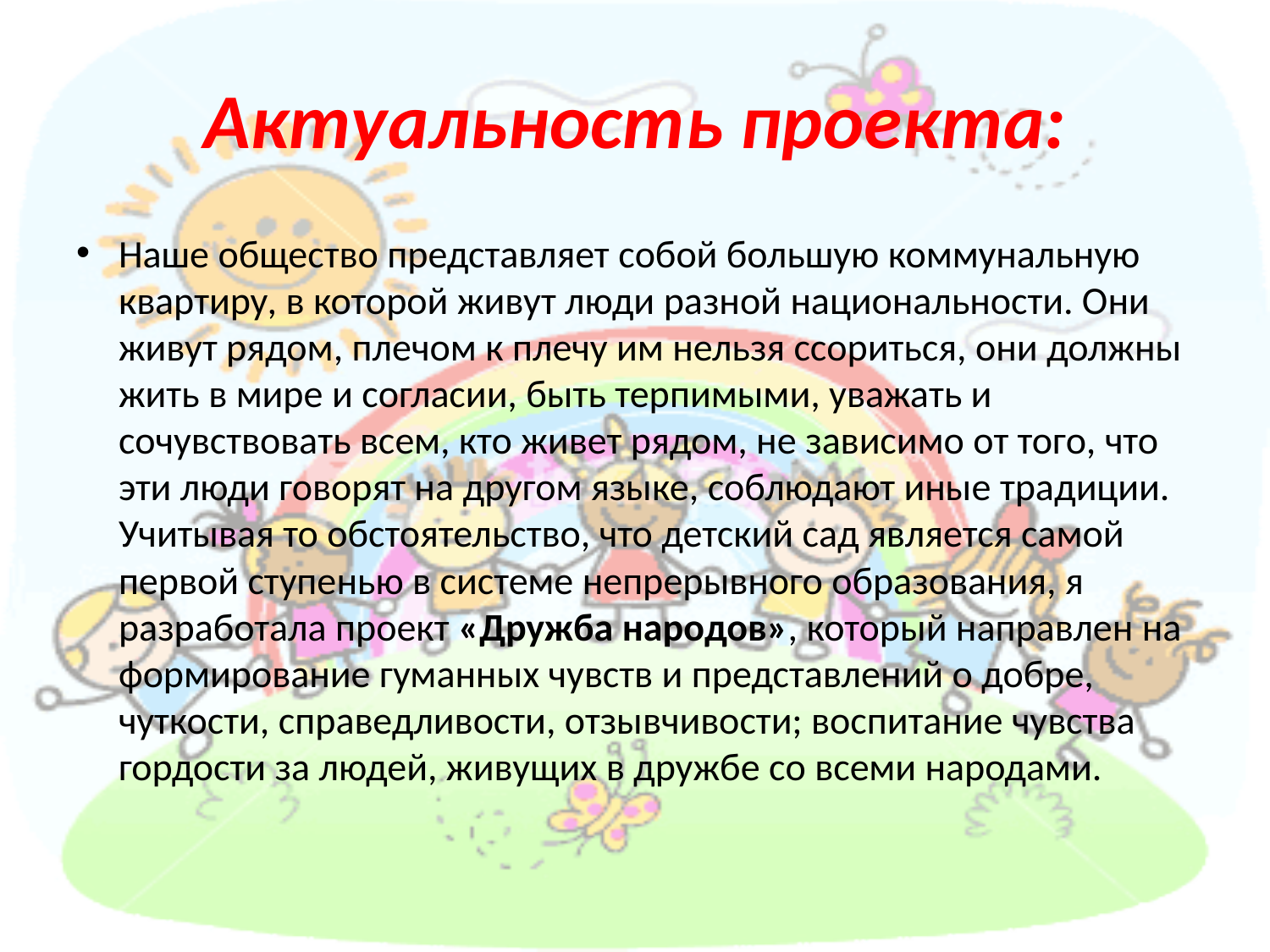

# Актуальность проекта:
Наше общество представляет собой большую коммунальную квартиру, в которой живут люди разной национальности. Они живут рядом, плечом к плечу им нельзя ссориться, они должны жить в мире и согласии, быть терпимыми, уважать и сочувствовать всем, кто живет рядом, не зависимо от того, что эти люди говорят на другом языке, соблюдают иные традиции. 
Учитывая то обстоятельство, что детский сад является самой первой ступенью в системе непрерывного образования, я разработала проект «Дружба народов», который направлен на формирование гуманных чувств и представлений о добре, чуткости, справедливости, отзывчивости; воспитание чувства гордости за людей, живущих в дружбе со всеми народами.